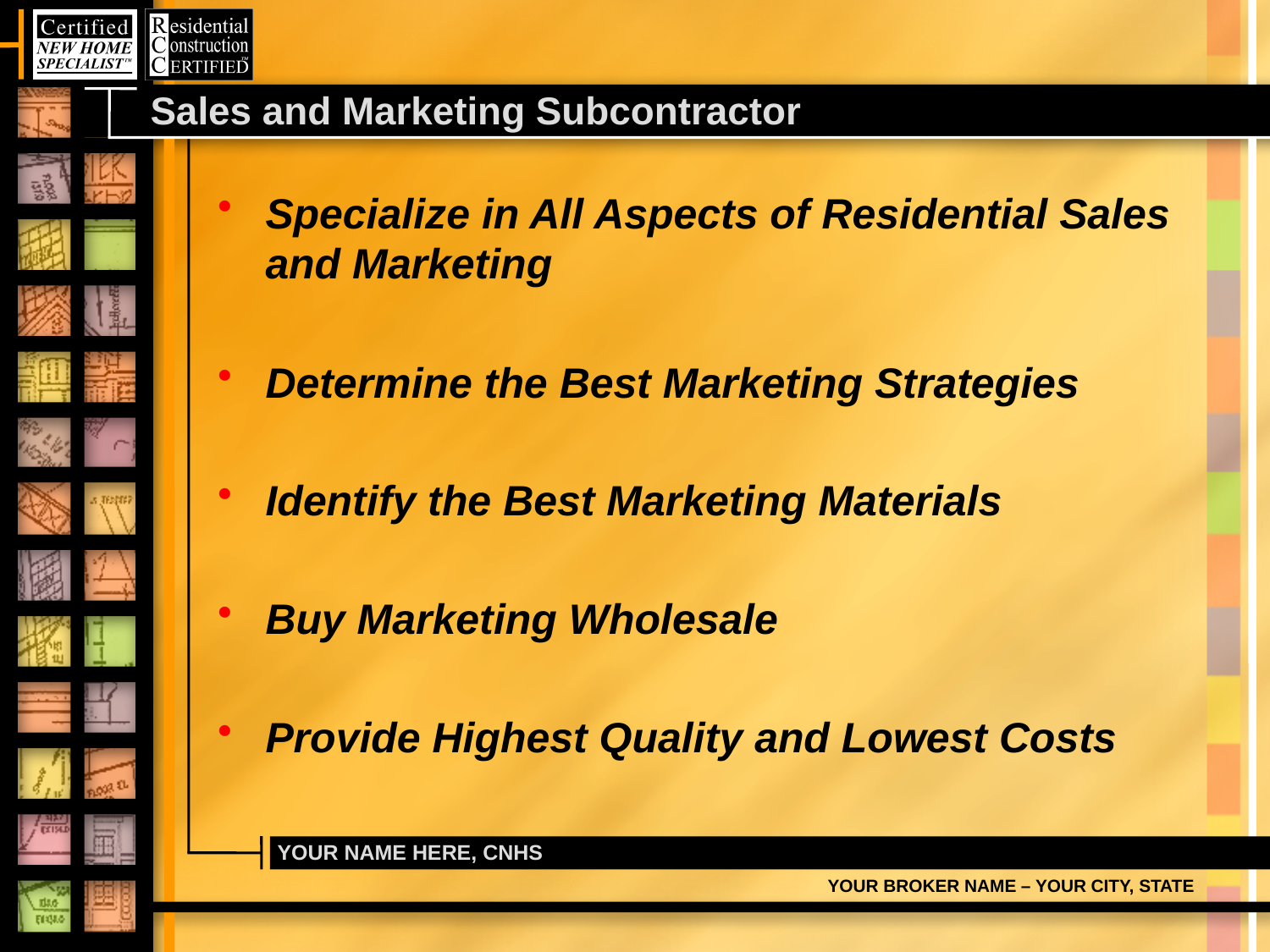

# Sales and Marketing Subcontractor
Specialize in All Aspects of Residential Sales and Marketing

Determine the Best Marketing Strategies

Identify the Best Marketing Materials

Buy Marketing Wholesale

Provide Highest Quality and Lowest Costs
YOUR NAME HERE, CNHS